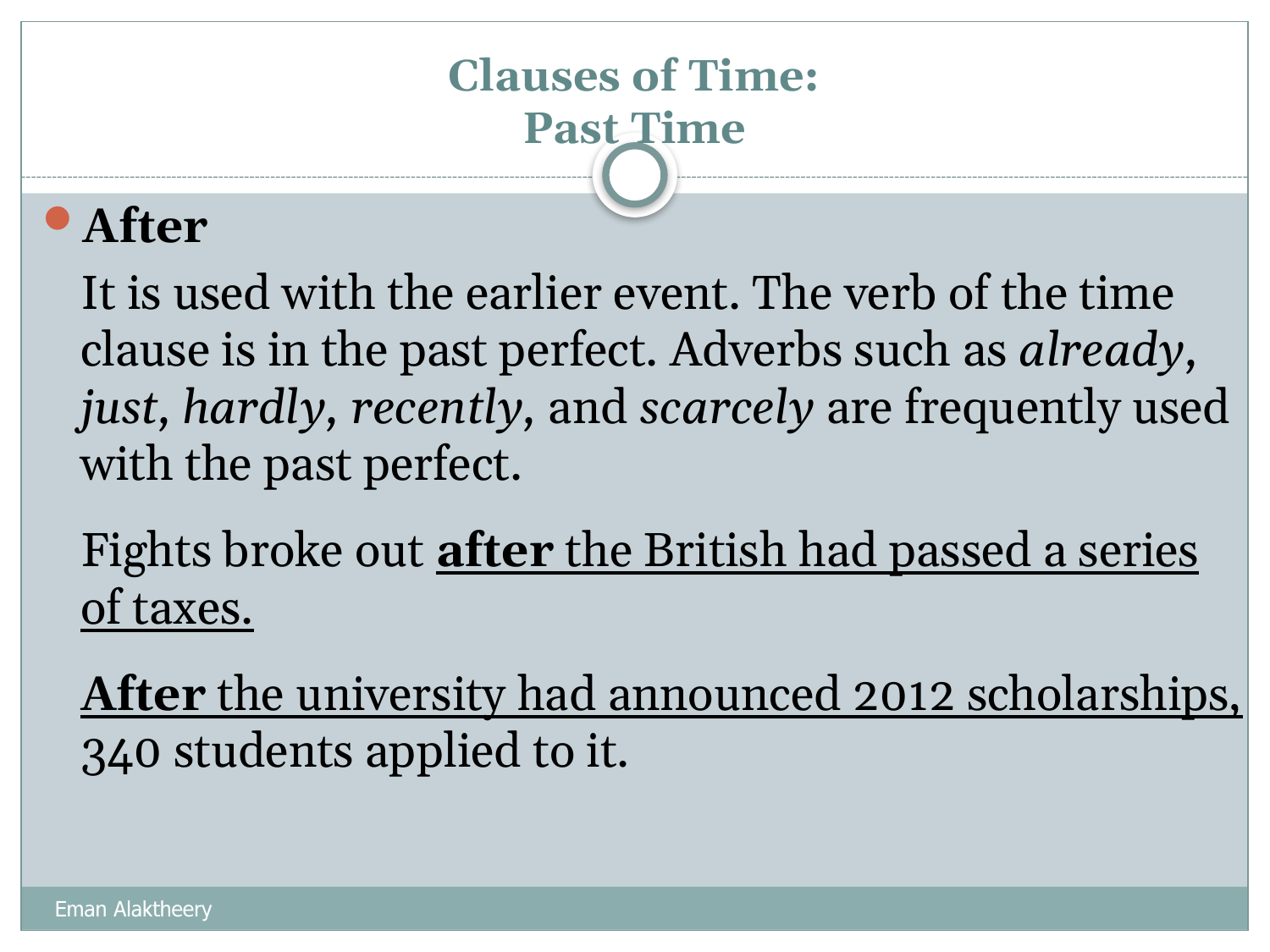

# Clauses of Time: Past Time
After
	It is used with the earlier event. The verb of the time clause is in the past perfect. Adverbs such as already, just, hardly, recently, and scarcely are frequently used with the past perfect.

	Fights broke out after the British had passed a series of taxes.

	After the university had announced 2012 scholarships, 340 students applied to it.
Eman Alaktheery